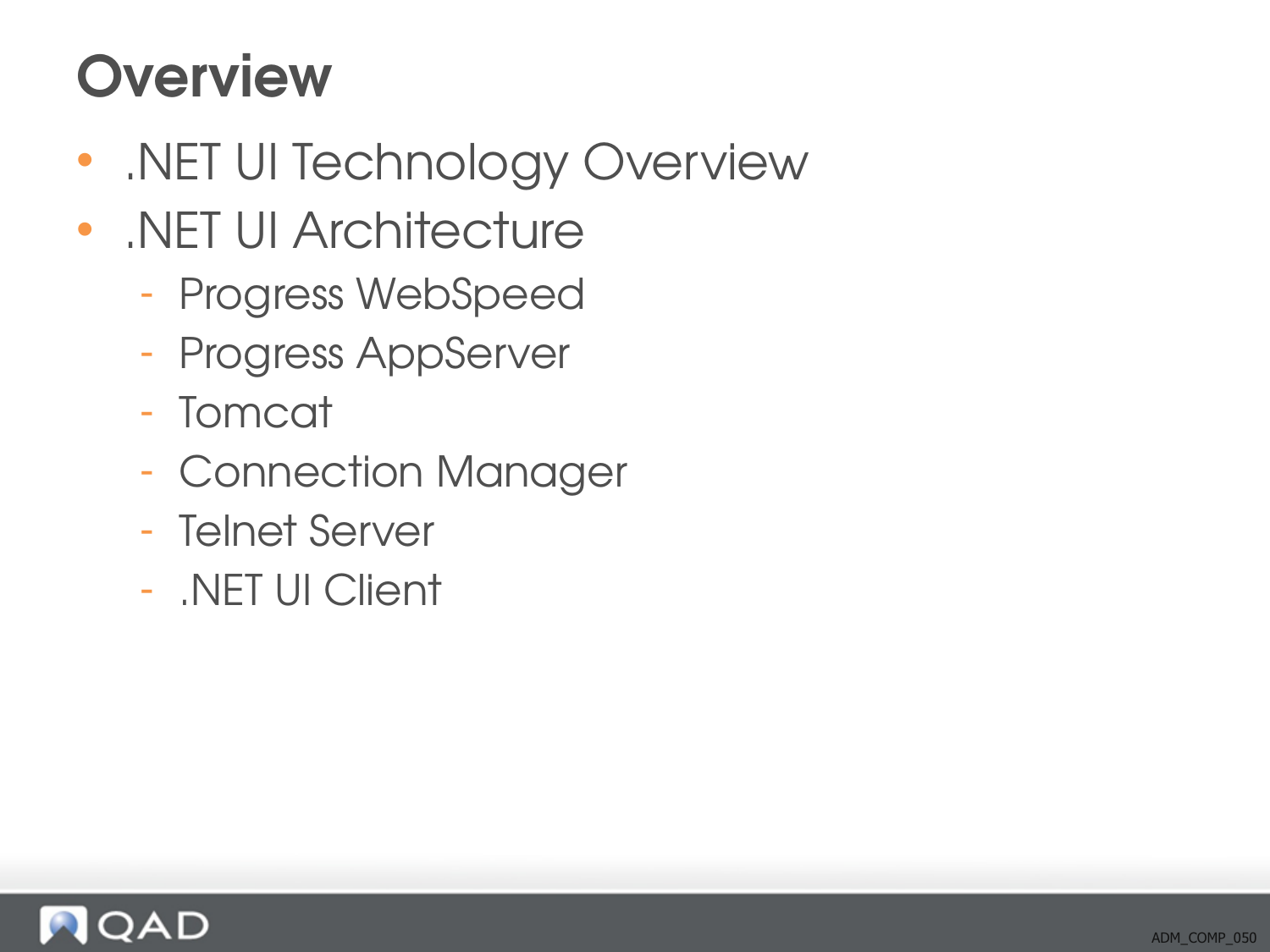

# Overview
.NET UI Technology Overview
.NET UI Architecture
Progress WebSpeed
Progress AppServer
Tomcat
Connection Manager
Telnet Server
.NET UI Client

ADM_COMP_050